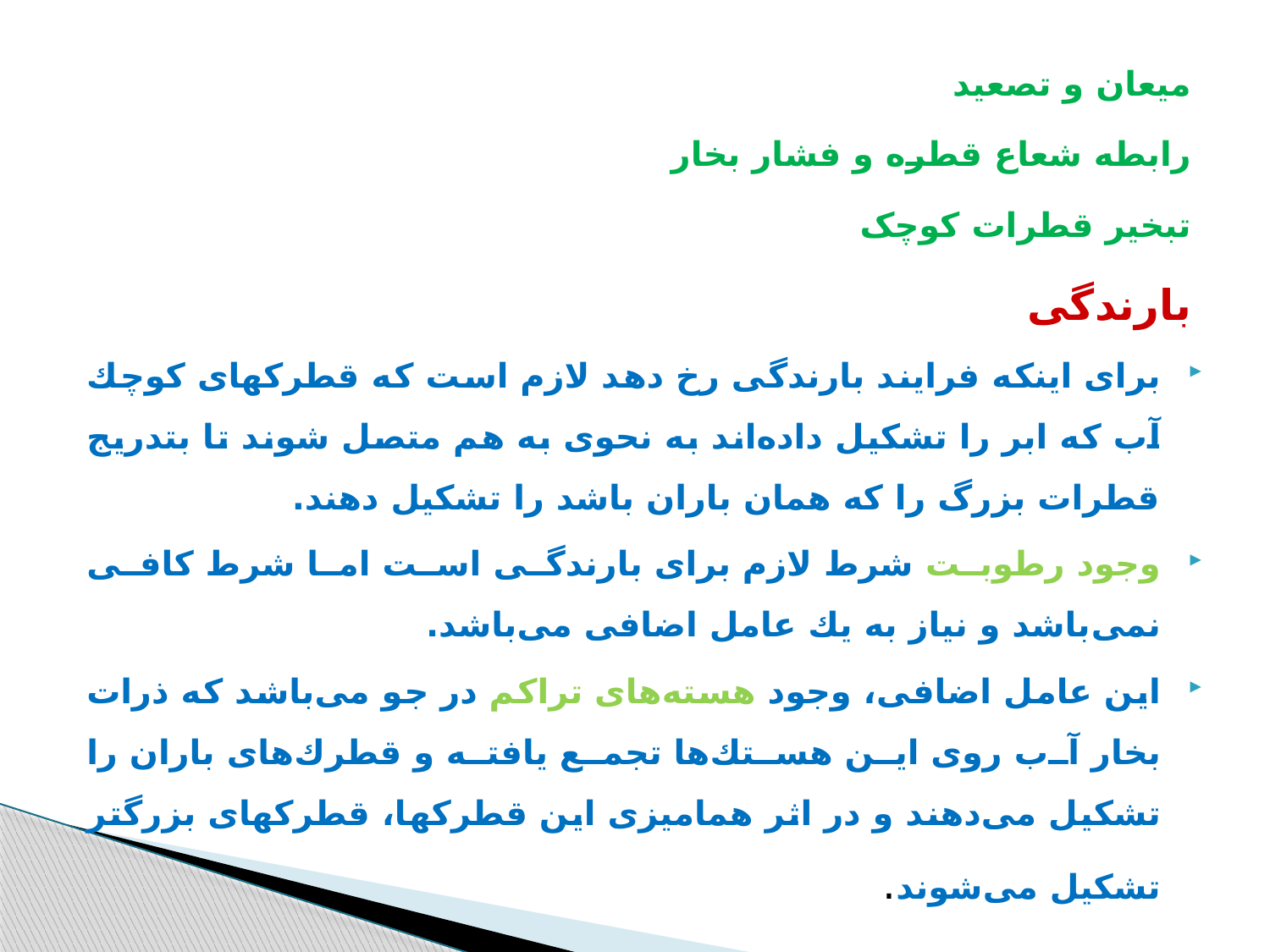

میعان و تصعید
رابطه شعاع قطره و فشار بخار
تبخیر قطرات کوچک

بارندگی
برای اینكه فرایند بارندگی رخ دهد لازم است كه قطركهای كوچك آب كه ابر را تشكیل داده‌اند به نحوی به هم متصل شوند تا بتدریج قطرات بزرگ را كه همان باران باشد را تشكیل دهند.
وجود رطوبت شرط لازم برای بارندگی است اما شرط كافی نمی‌باشد و نیاز به یك عامل اضافی می‌باشد.
این عامل اضافی، وجود هسته‌های تراكم در جو می‌باشد كه ذرات بخار آب روی این هستك‌ها تجمع یافته و قطرك‌های باران را تشكیل می‌دهند و در اثر همامیزی این قطركها، قطركهای بزرگتر تشكیل می‌شوند.